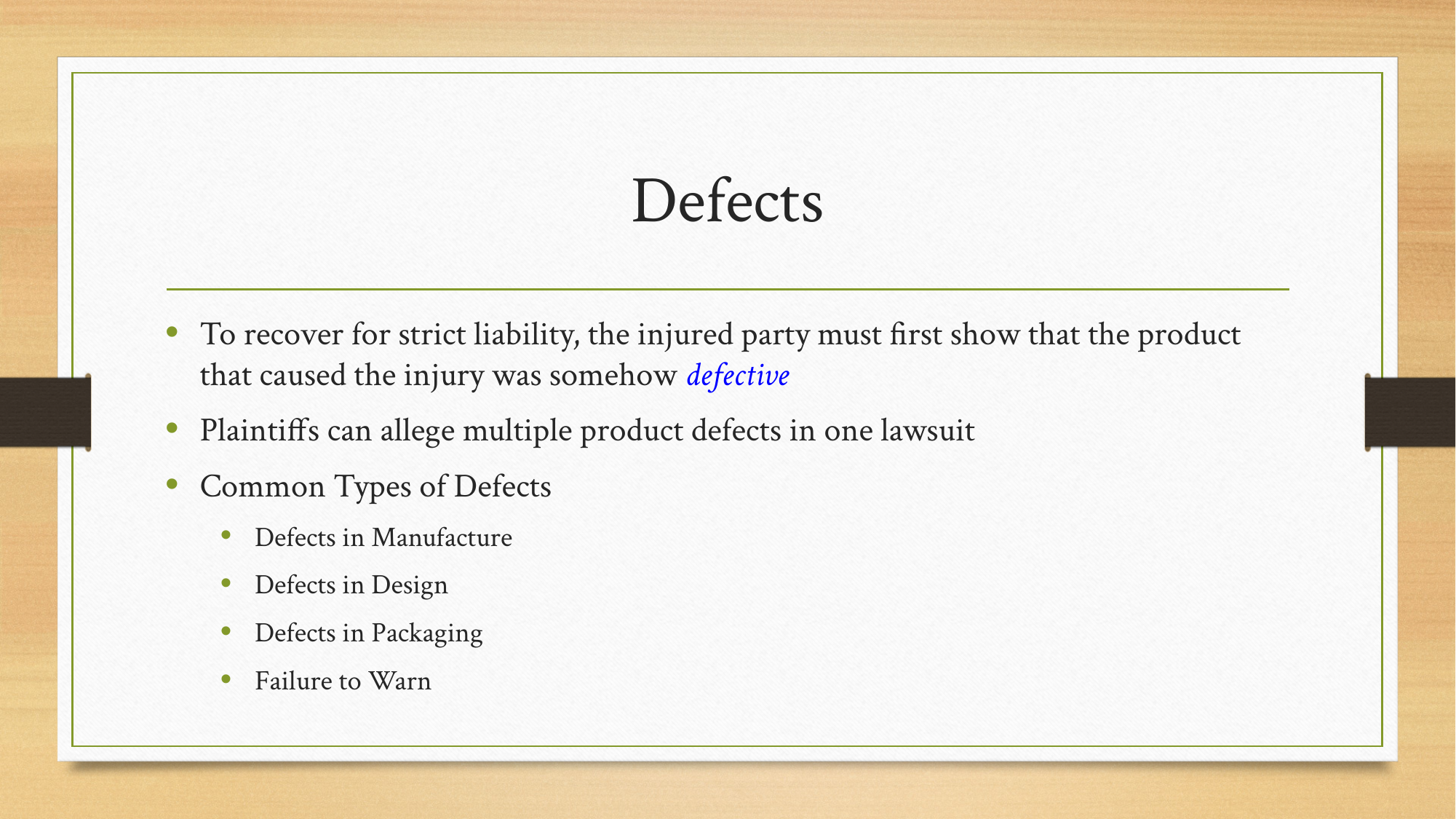

# Defects
To recover for strict liability, the injured party must first show that the product that caused the injury was somehow defective
Plaintiffs can allege multiple product defects in one lawsuit
Common Types of Defects
Defects in Manufacture
Defects in Design
Defects in Packaging
Failure to Warn